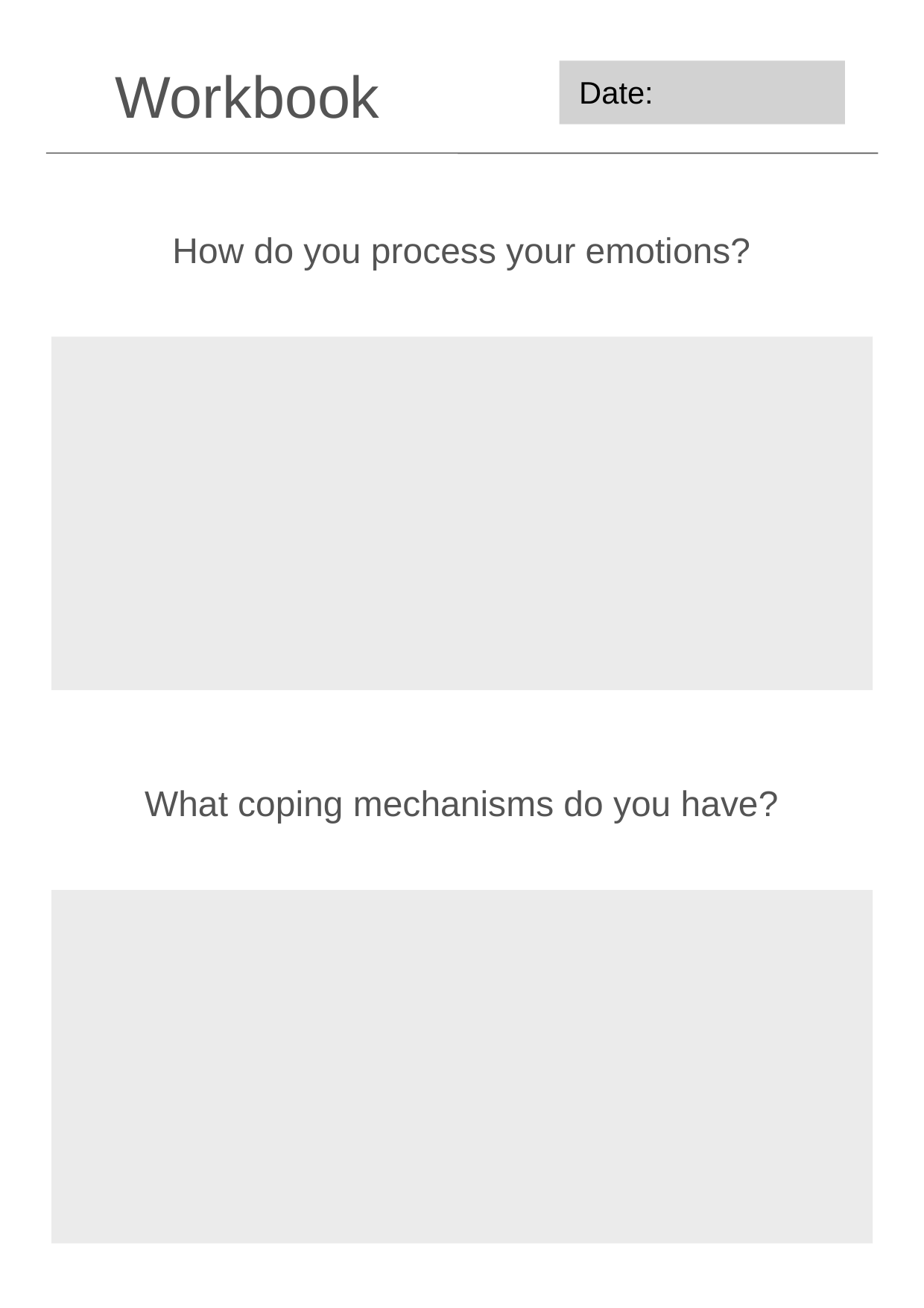

Workbook

Date:

How do you process your emotions?

What coping mechanisms do you have?